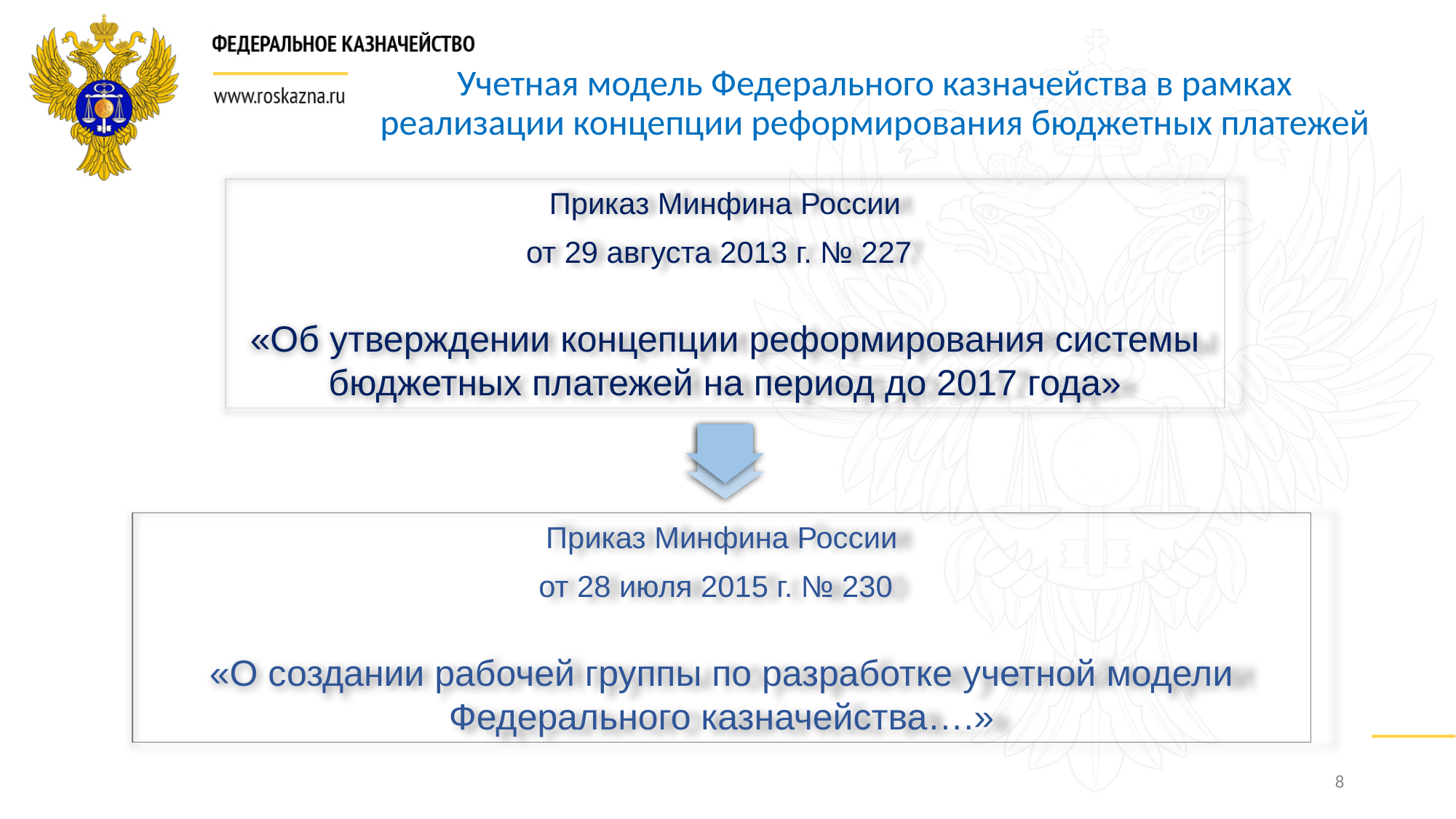

Учетная модель Федерального казначейства в рамках
реализации концепции реформирования бюджетных платежей
Приказ Минфина России
от 29 августа 2013 г. № 227

«Об утверждении концепции реформирования системы бюджетных платежей на период до 2017 года»

Приказ Минфина России
от 28 июля 2015 г. № 230

«О создании рабочей группы по разработке учетной модели Федерального казначейства….»
8